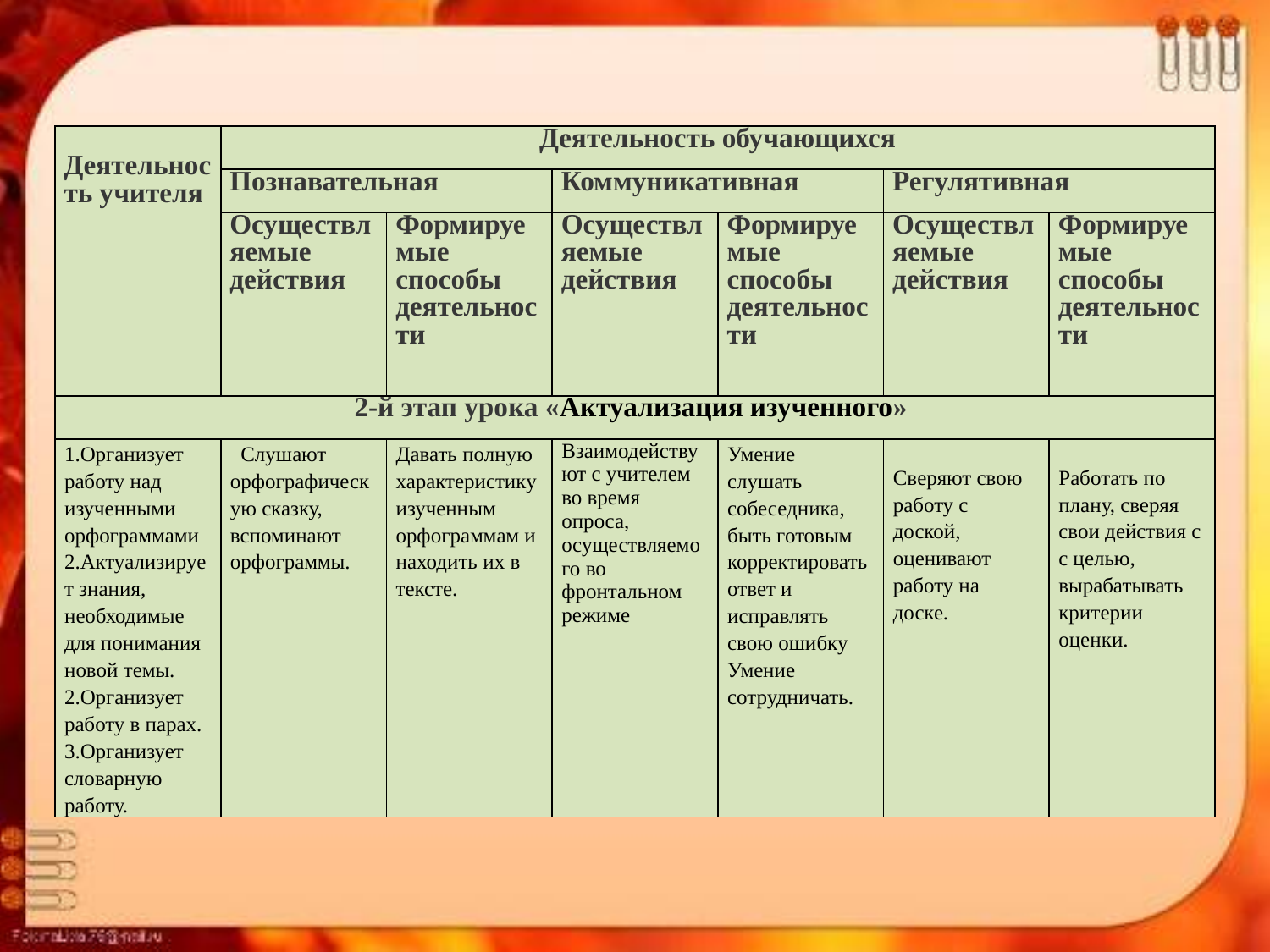

| Деятельность учителя | Деятельность обучающихся |  |  |  |  |  |
| --- | --- | --- | --- | --- | --- | --- |
|  | Познавательная |  | Коммуникативная |  | Регулятивная |  |
|  | Осуществляемые действия | Формируемые способы деятельности | Осуществляемые действия | Формируемые способы деятельности | Осуществляемые действия | Формируемые способы деятельности |
| 2-й этап урока «Актуализация изученного» |  |  |  |  |  |  |
| 1.Организует работу над изученными орфограммами 2.Актуализирует знания, необходимые для понимания новой темы. 2.Организует работу в парах. 3.Организует словарную работу. | Слушают орфографическую сказку, вспоминают орфограммы. | Давать полную характеристику изученным орфограммам и находить их в тексте. | Взаимодействуют с учителем во время опроса, осуществляемого во фронтальном режиме | Умение слушать собеседника, быть готовым корректировать ответ и исправлять свою ошибку Умение сотрудничать. | Сверяют свою работу с доской, оценивают работу на доске. | Работать по плану, сверяя свои действия с с целью, вырабатывать критерии оценки. |